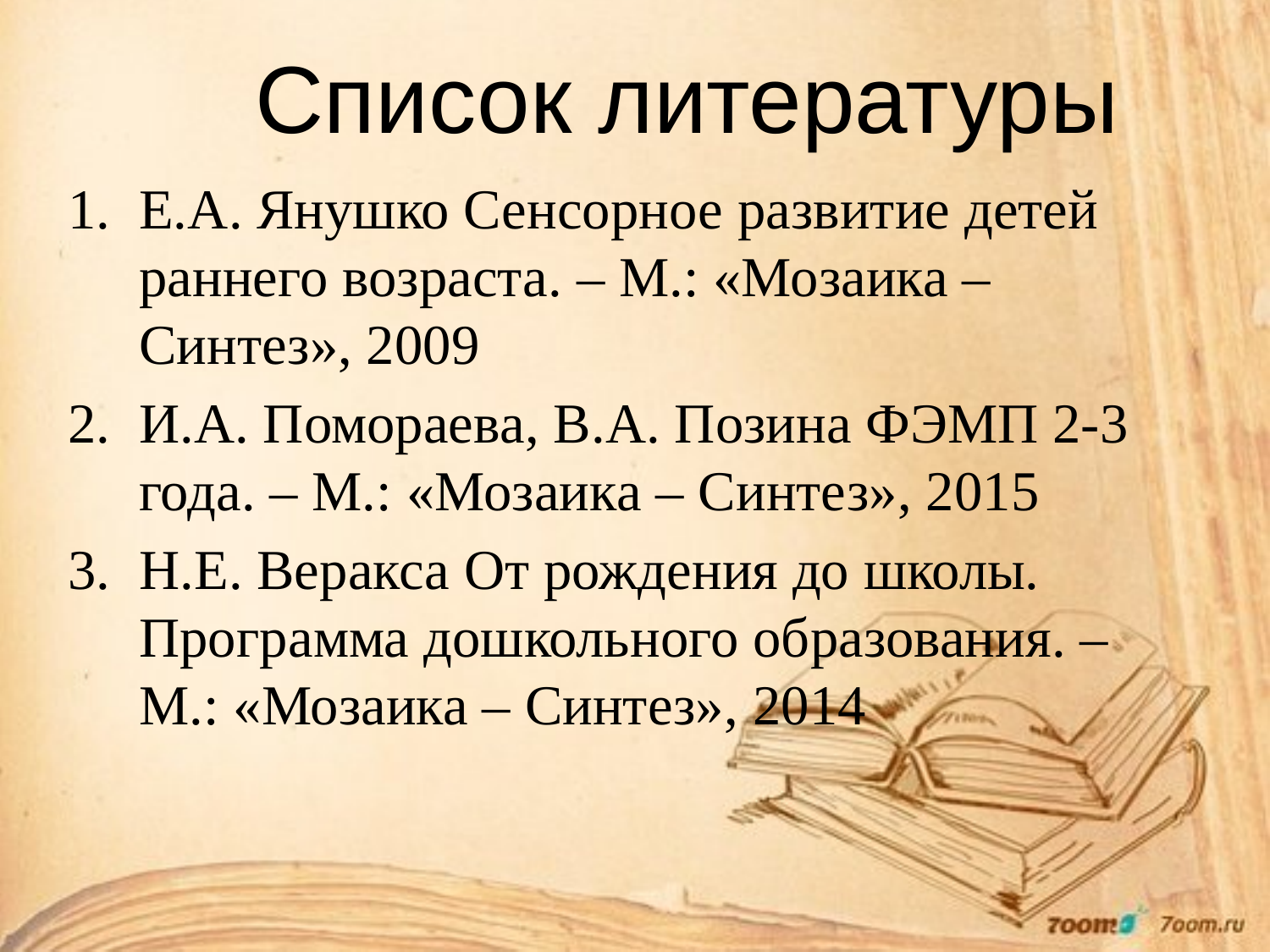

# Список литературы
Е.А. Янушко Сенсорное развитие детей раннего возраста. – М.: «Мозаика – Синтез», 2009
И.А. Помораева, В.А. Позина ФЭМП 2-3 года. – М.: «Мозаика – Синтез», 2015
Н.Е. Веракса От рождения до школы. Программа дошкольного образования. – М.: «Мозаика – Синтез», 2014